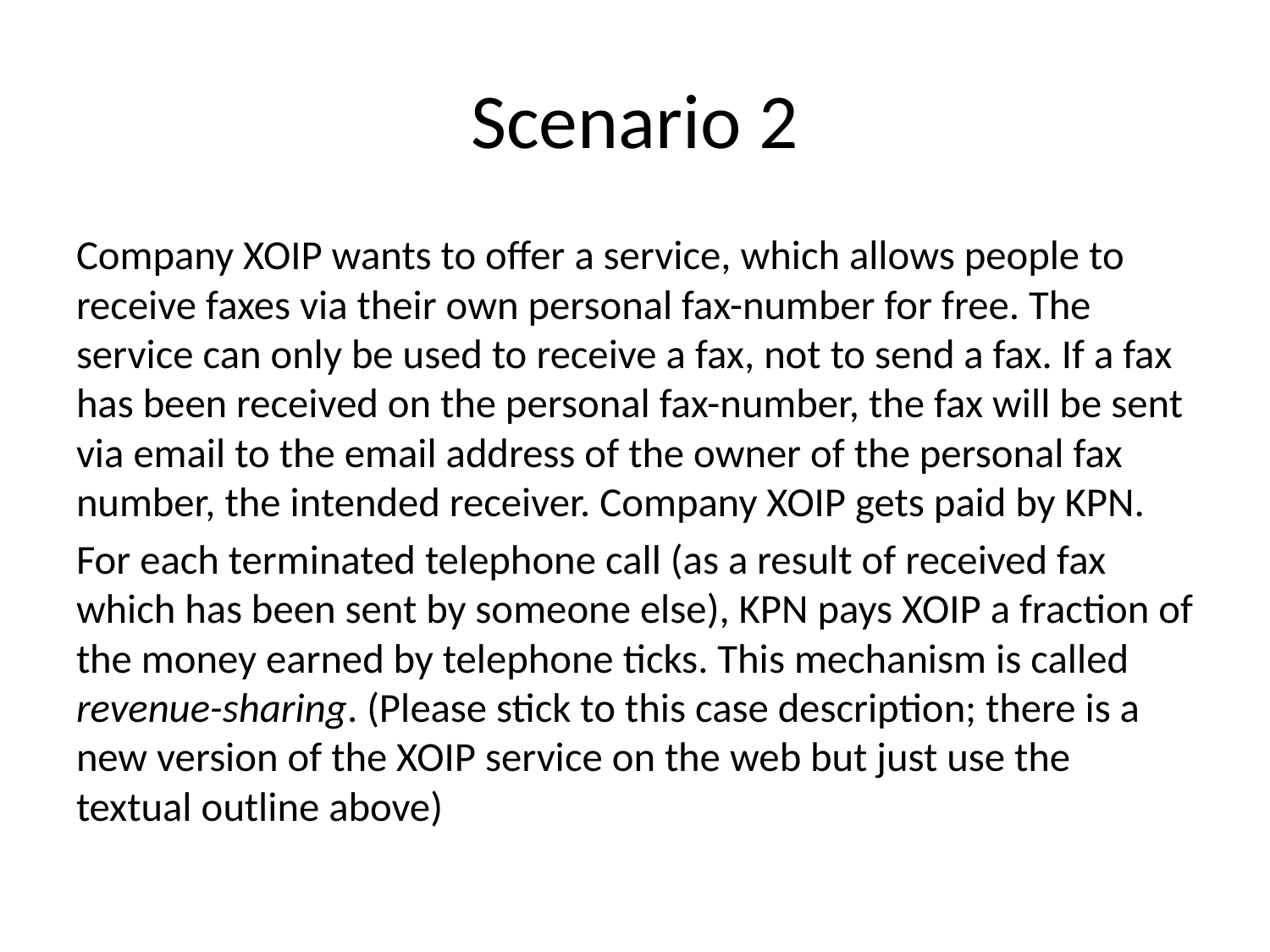

# Scenario 2
Company XOIP wants to offer a service, which allows people to receive faxes via their own personal fax-number for free. The service can only be used to receive a fax, not to send a fax. If a fax has been received on the personal fax-number, the fax will be sent via email to the email address of the owner of the personal fax number, the intended receiver. Company XOIP gets paid by KPN.
For each terminated telephone call (as a result of received fax which has been sent by someone else), KPN pays XOIP a fraction of the money earned by telephone ticks. This mechanism is called revenue-sharing. (Please stick to this case description; there is a new version of the XOIP service on the web but just use the textual outline above)